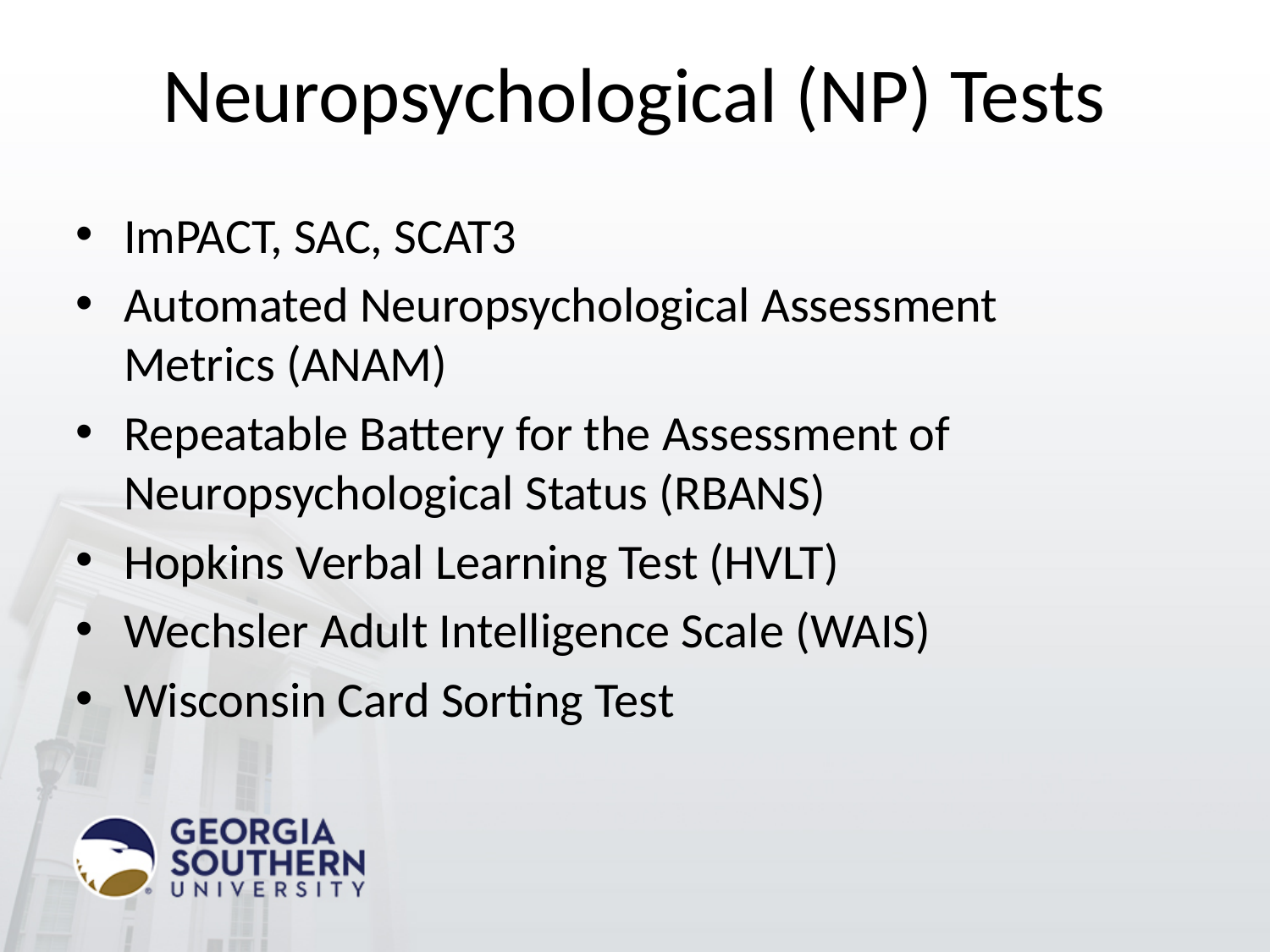

# Neuropsychological (NP) Tests
ImPACT, SAC, SCAT3
Automated Neuropsychological Assessment Metrics (ANAM)
Repeatable Battery for the Assessment of Neuropsychological Status (RBANS)
Hopkins Verbal Learning Test (HVLT)
Wechsler Adult Intelligence Scale (WAIS)
Wisconsin Card Sorting Test